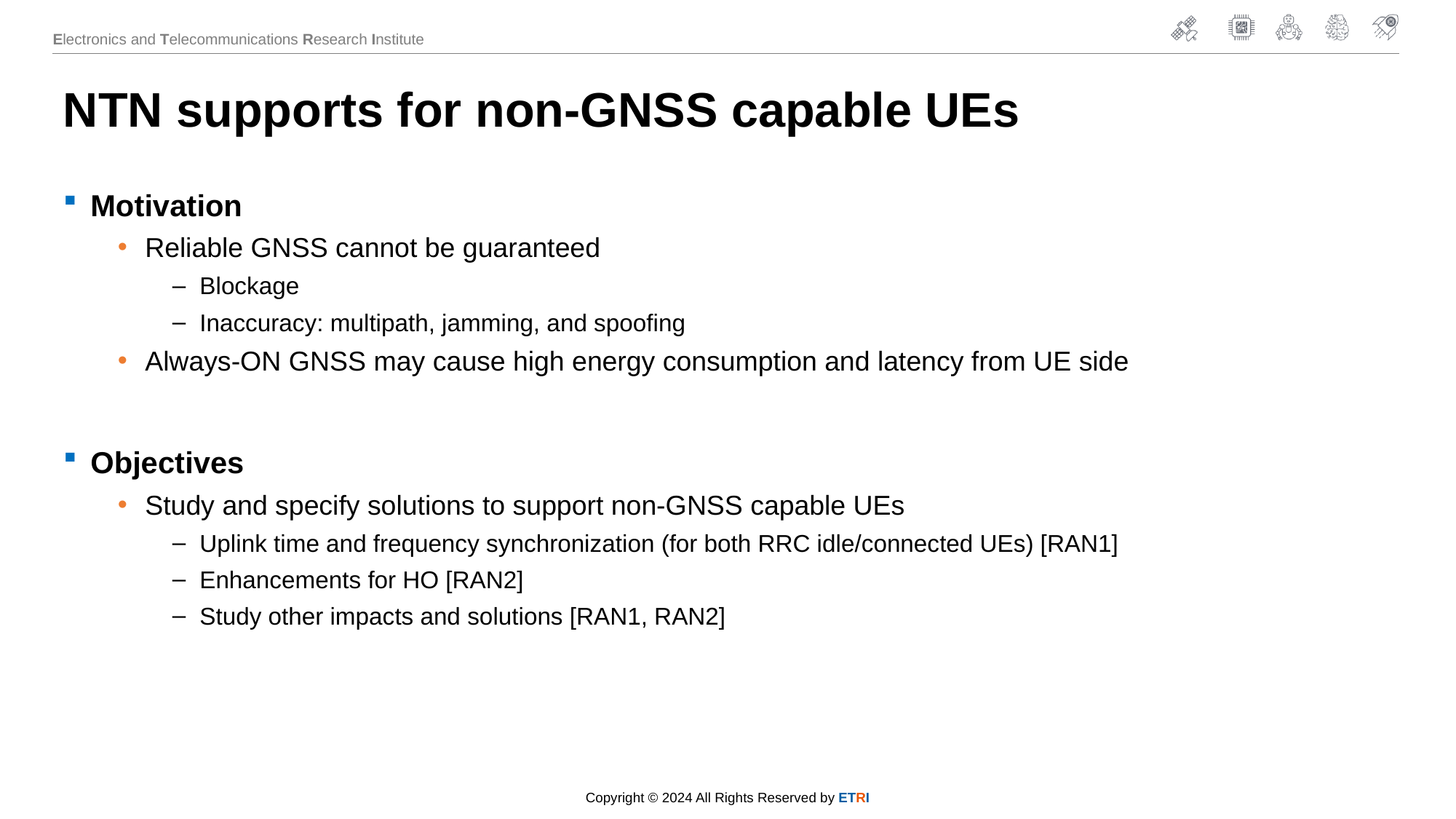

# NTN supports for non-GNSS capable UEs
Motivation
Reliable GNSS cannot be guaranteed
Blockage
Inaccuracy: multipath, jamming, and spoofing
Always-ON GNSS may cause high energy consumption and latency from UE side

Objectives
Study and specify solutions to support non-GNSS capable UEs
Uplink time and frequency synchronization (for both RRC idle/connected UEs) [RAN1]
Enhancements for HO [RAN2]
Study other impacts and solutions [RAN1, RAN2]

Copyright © 2024 All Rights Reserved by ETRI